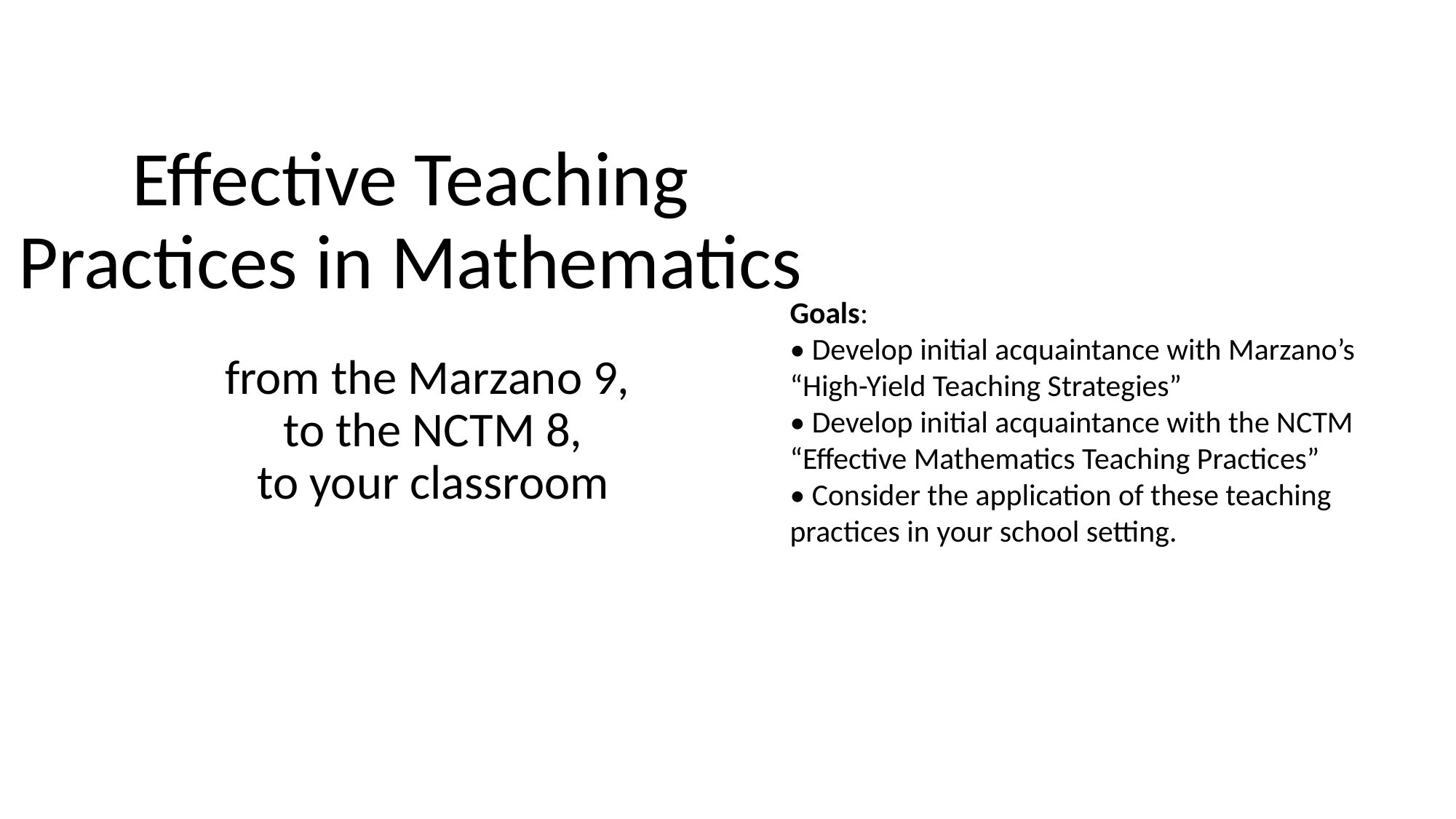

# Effective Teaching Practices in Mathematics
Goals:
• Develop initial acquaintance with Marzano’s “High-Yield Teaching Strategies”
• Develop initial acquaintance with the NCTM “Effective Mathematics Teaching Practices”
• Consider the application of these teaching practices in your school setting.

from the Marzano 9,
to the NCTM 8,
to your classroom